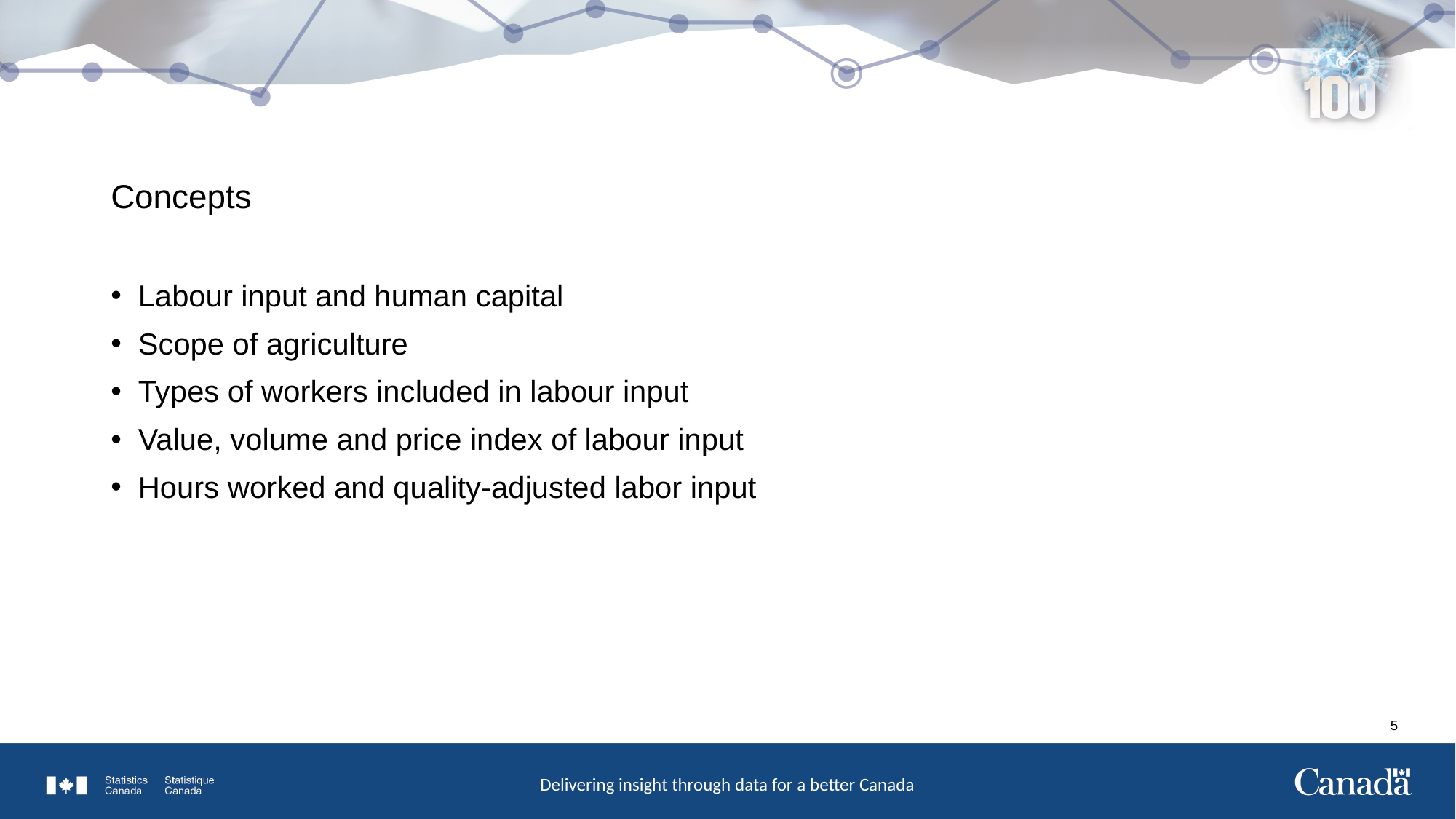

# Concepts
Labour input and human capital
Scope of agriculture
Types of workers included in labour input
Value, volume and price index of labour input
Hours worked and quality-adjusted labor input
5